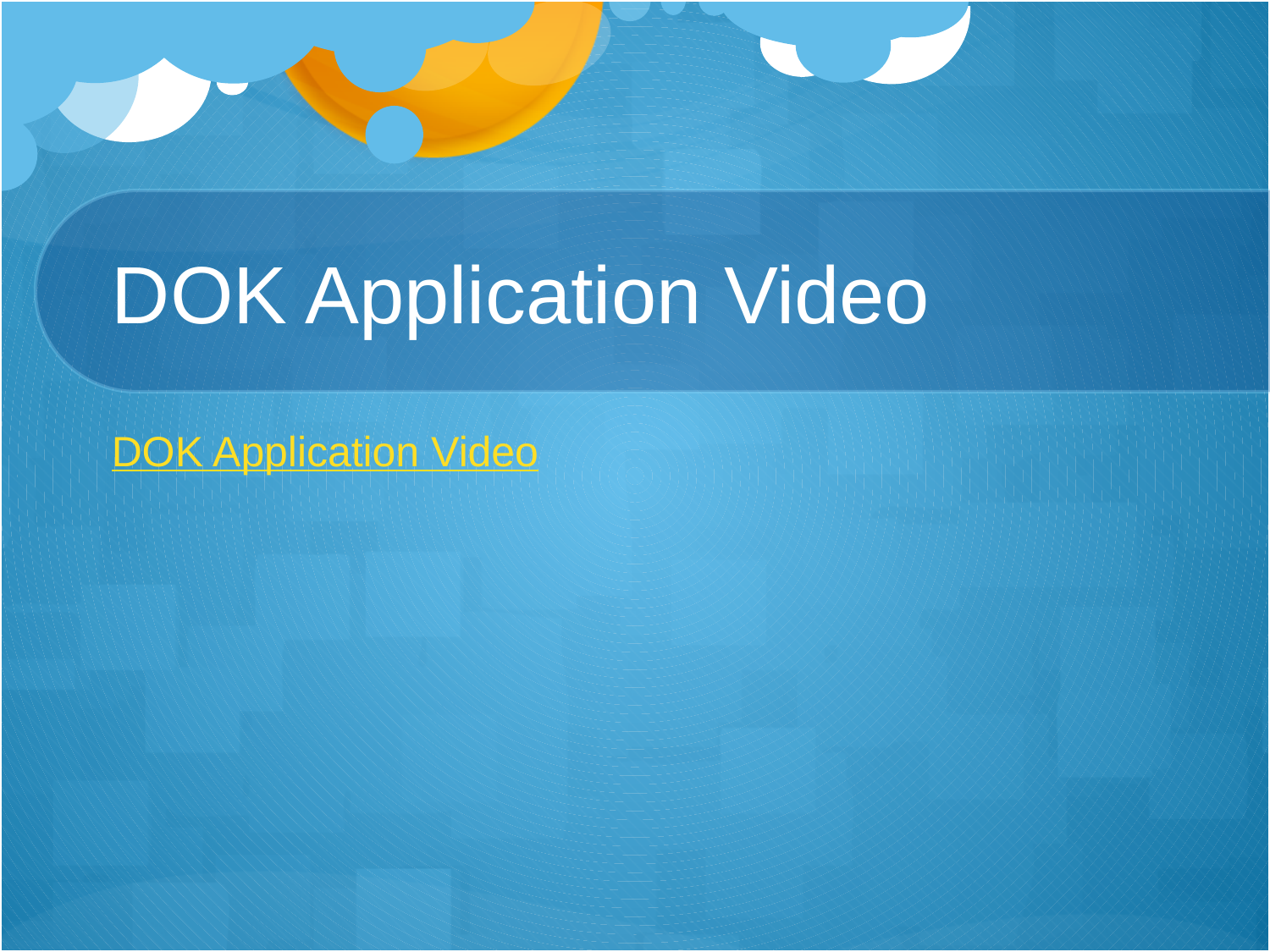

# DOK Application Video
DOK Application Video